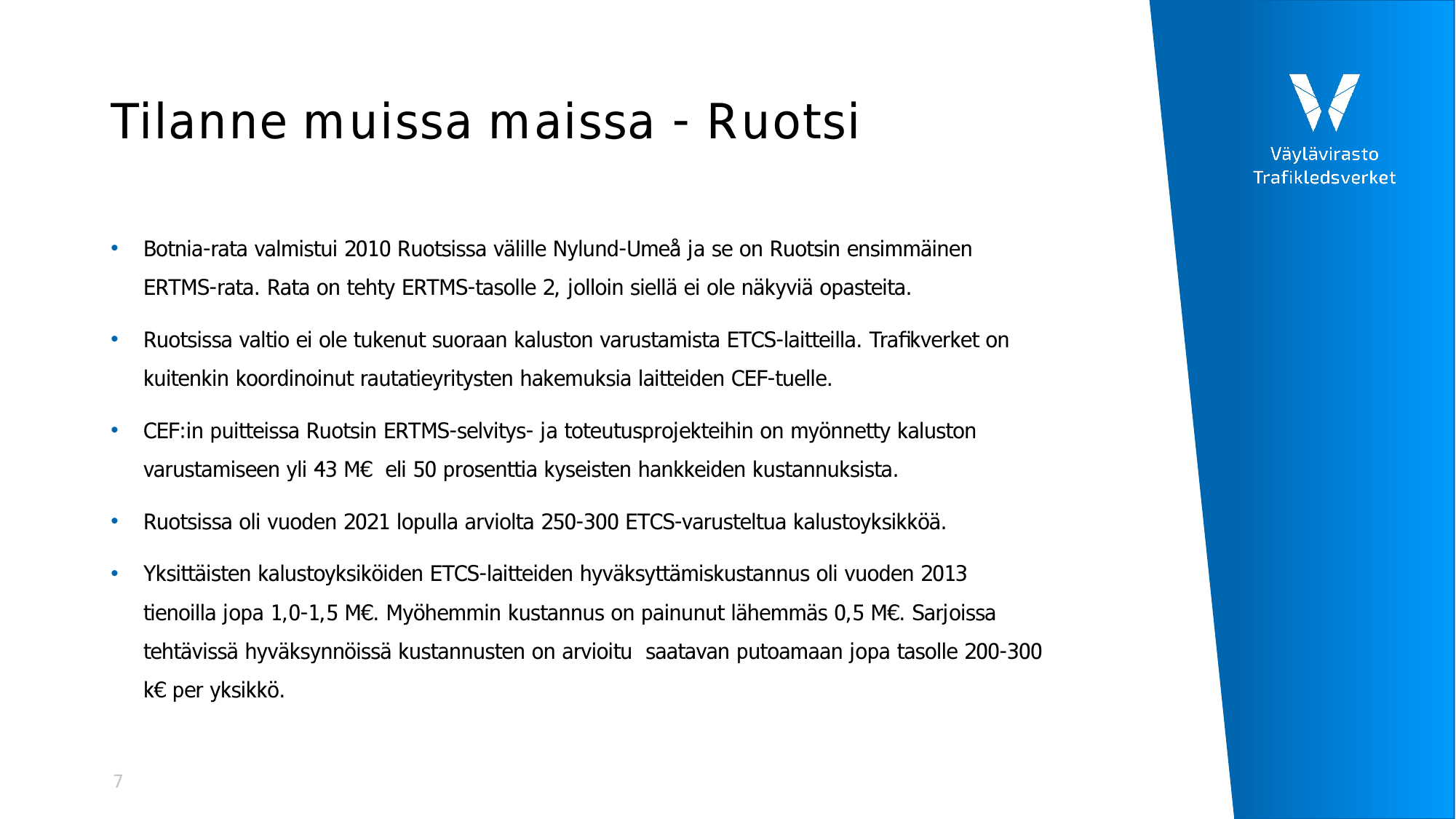

# Tilanne muissa maissa - Ruotsi
Botnia-rata valmistui 2010 Ruotsissa välille Nylund-Umeå ja se on Ruotsin ensimmäinen ERTMS-rata. Rata on tehty ERTMS-tasolle 2, jolloin siellä ei ole näkyviä opasteita.
Ruotsissa valtio ei ole tukenut suoraan kaluston varustamista ETCS-laitteilla. Trafikverket on kuitenkin koordinoinut rautatieyritysten hakemuksia laitteiden CEF-tuelle.
CEF:in puitteissa Ruotsin ERTMS-selvitys- ja toteutusprojekteihin on myönnetty kaluston varustamiseen yli 43 M€  eli 50 prosenttia kyseisten hankkeiden kustannuksista.
Ruotsissa oli vuoden 2021 lopulla arviolta 250-300 ETCS-varusteltua kalustoyksikköä.
Yksittäisten kalustoyksiköiden ETCS-laitteiden hyväksyttämiskustannus oli vuoden 2013 tienoilla jopa 1,0-1,5 M€. Myöhemmin kustannus on painunut lähemmäs 0,5 M€. Sarjoissa tehtävissä hyväksynnöissä kustannusten on arvioitu  saatavan putoamaan jopa tasolle 200-300 k€ per yksikkö.
7